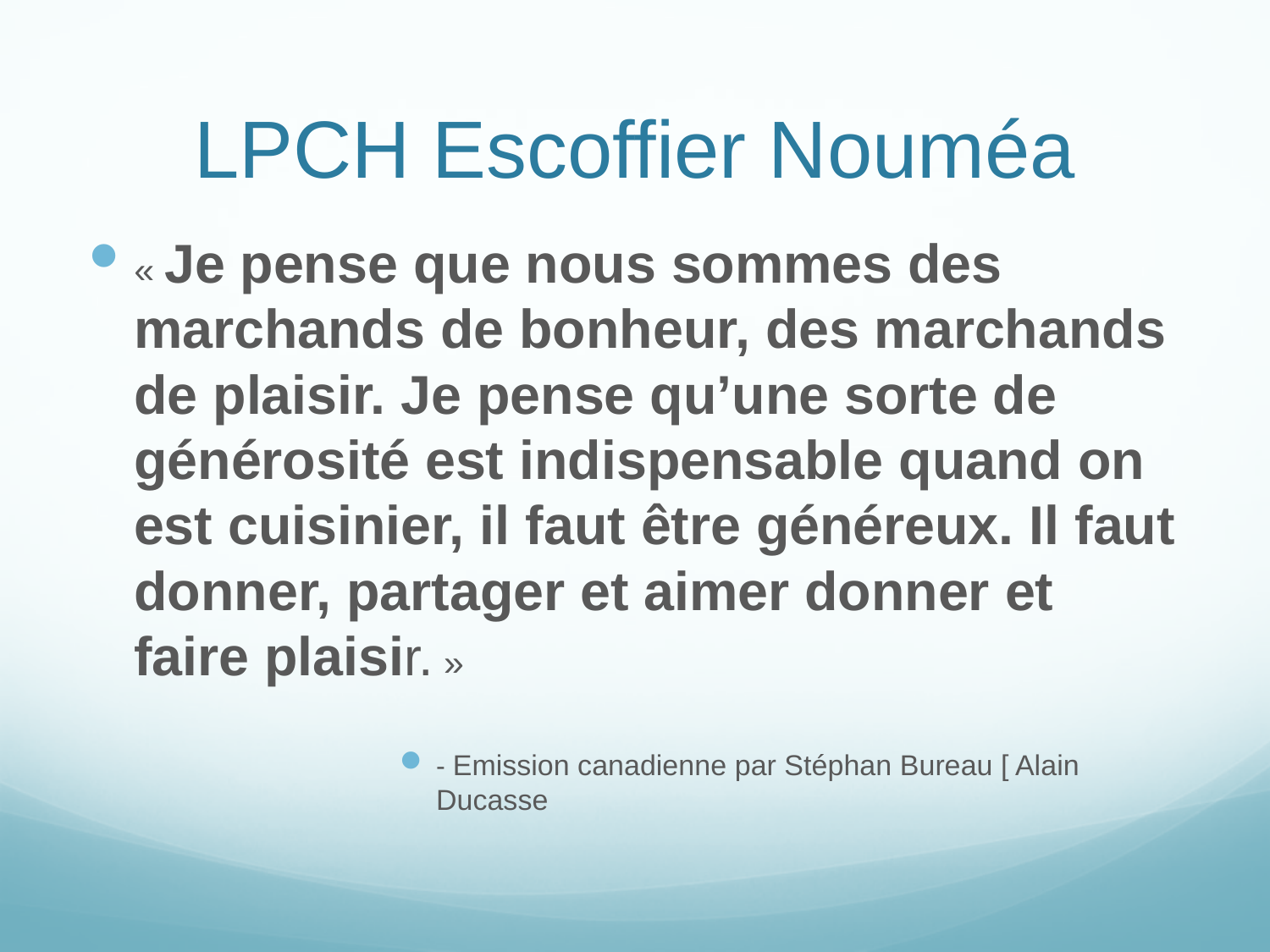

# LPCH Escoffier Nouméa
« Je pense que nous sommes des marchands de bonheur, des marchands de plaisir. Je pense qu’une sorte de générosité est indispensable quand on est cuisinier, il faut être généreux. Il faut donner, partager et aimer donner et faire plaisir. »

- Emission canadienne par Stéphan Bureau  [ Alain Ducasse